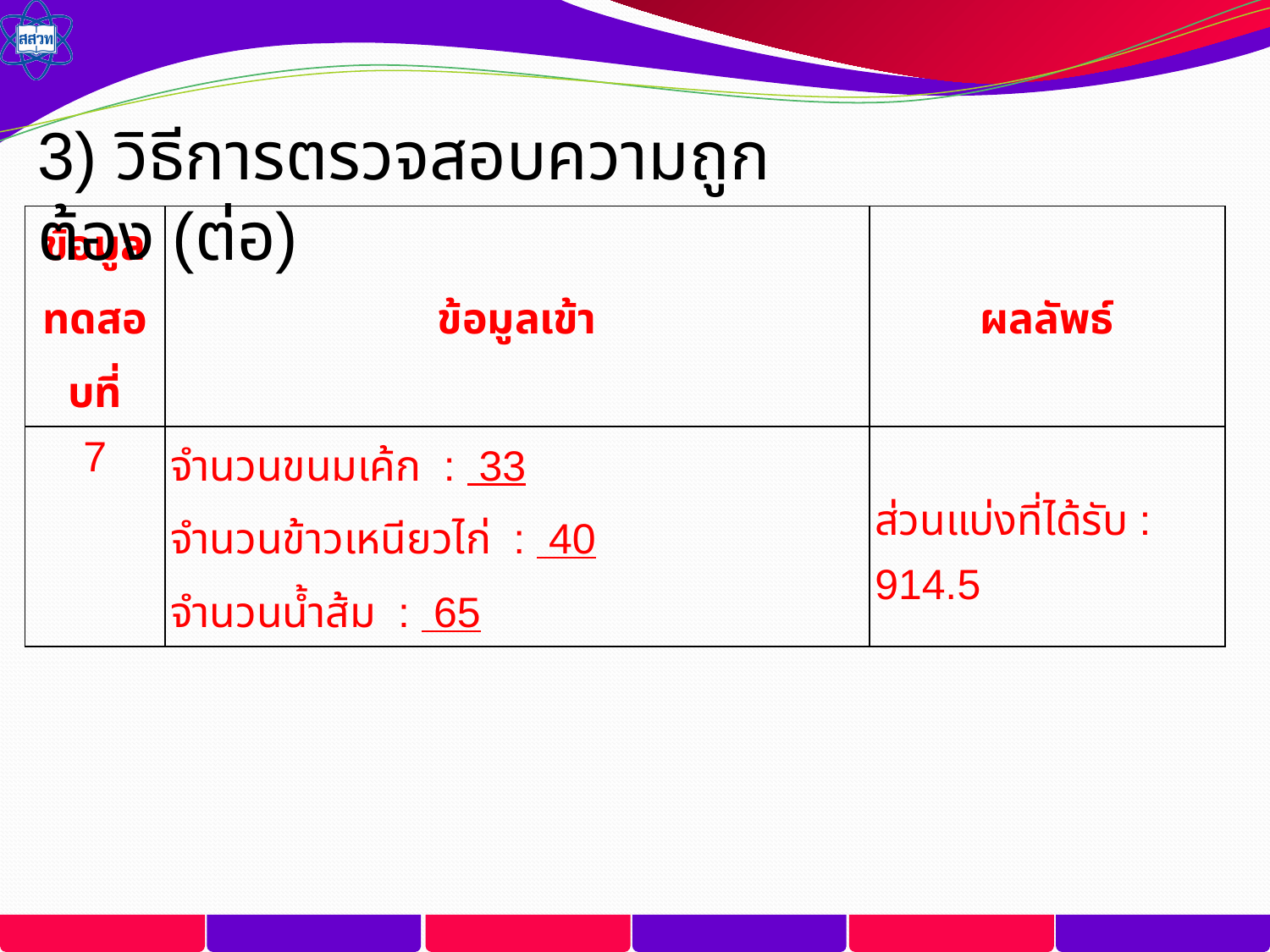

3) วิธีการตรวจสอบความถูกต้อง (ต่อ)
| ข้อมูลทดสอบที่ | ข้อมูลเข้า | ผลลัพธ์ |
| --- | --- | --- |
| 7 | จำนวนขนมเค้ก : 33 จำนวนข้าวเหนียวไก่ : 40 จำนวนน้ำส้ม : 65 | ส่วนแบ่งที่ได้รับ : 914.5 |